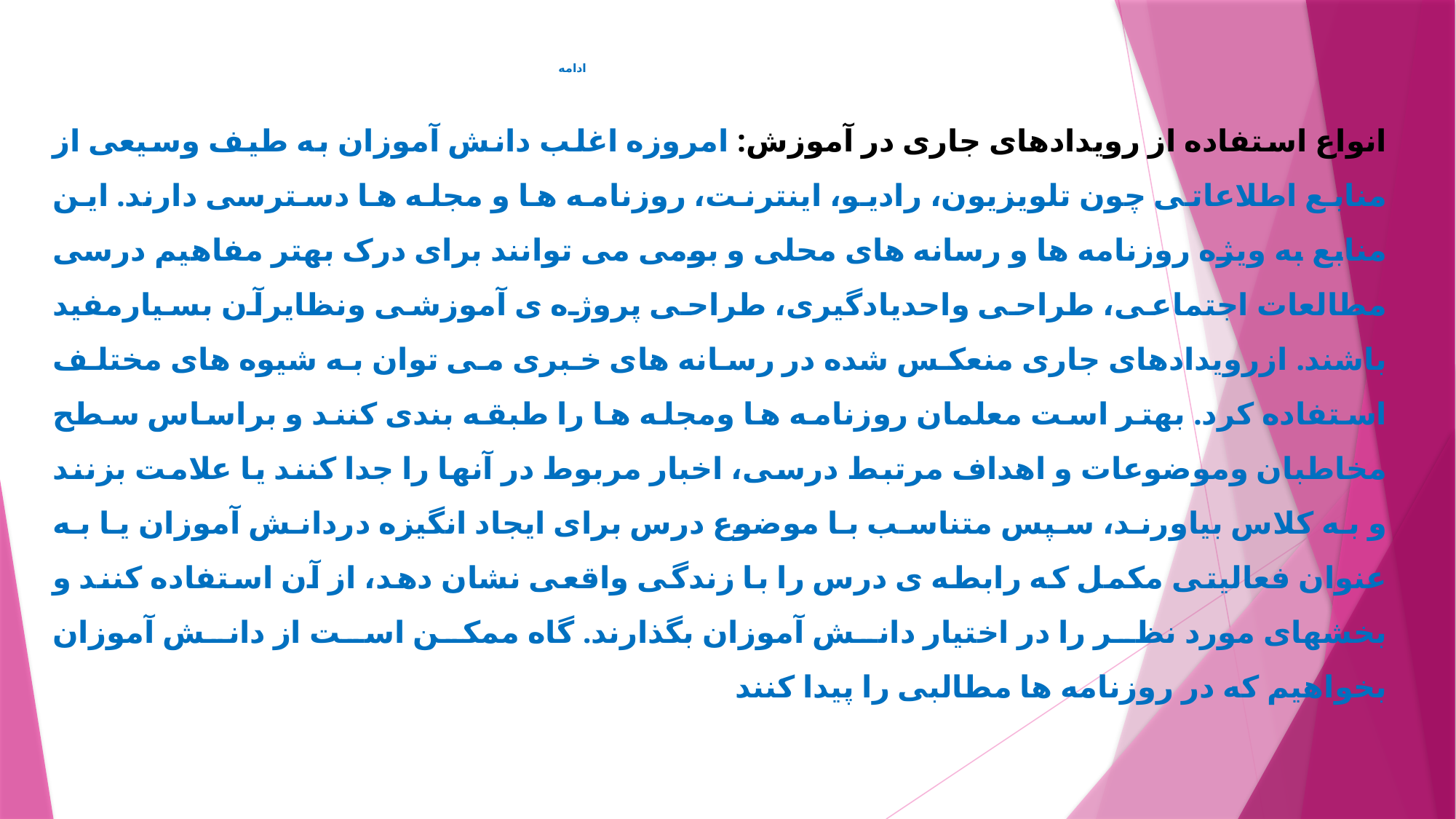

# ادامه
انواع استفاده از رويدادهای جاری در آموزش: امروزه اغلب دانش آموزان به طيف وسيعی از منابع اطلاعاتی چون تلويزيون، راديو، اينترنت، روزنامه ها و مجله ها دسترسی دارند. اين منابع به ويژه روزنامه ها و رسانه های محلی و بومی می توانند برای درک بهتر مفاهيم درسی مطالعات اجتماعی، طراحی واحديادگيری، طراحی پروژه ی آموزشی ونظايرآن بسيارمفيد باشند. ازرويدادهای جاری منعکس شده در رسانه های خبری می توان به شيوه های مختلف استفاده کرد. بهتر است معلمان روزنامه ها ومجله ها را طبقه بندی کنند و براساس سطح مخاطبان وموضوعات و اهداف مرتبط درسی، اخبار مربوط در آنها را جدا کنند يا علامت بزنند و به کلاس بياورند، سپس متناسب با موضوع درس برای ايجاد انگيزه دردانش آموزان يا به عنوان فعاليتی مکمل که رابطه ی درس را با زندگی واقعی نشان دهد، از آن استفاده کنند و بخشهای مورد نظر را در اختيار دانش آموزان بگذارند. گاه ممکن است از دانش آموزان بخواهيم که در روزنامه ها مطالبی را پيدا کنند